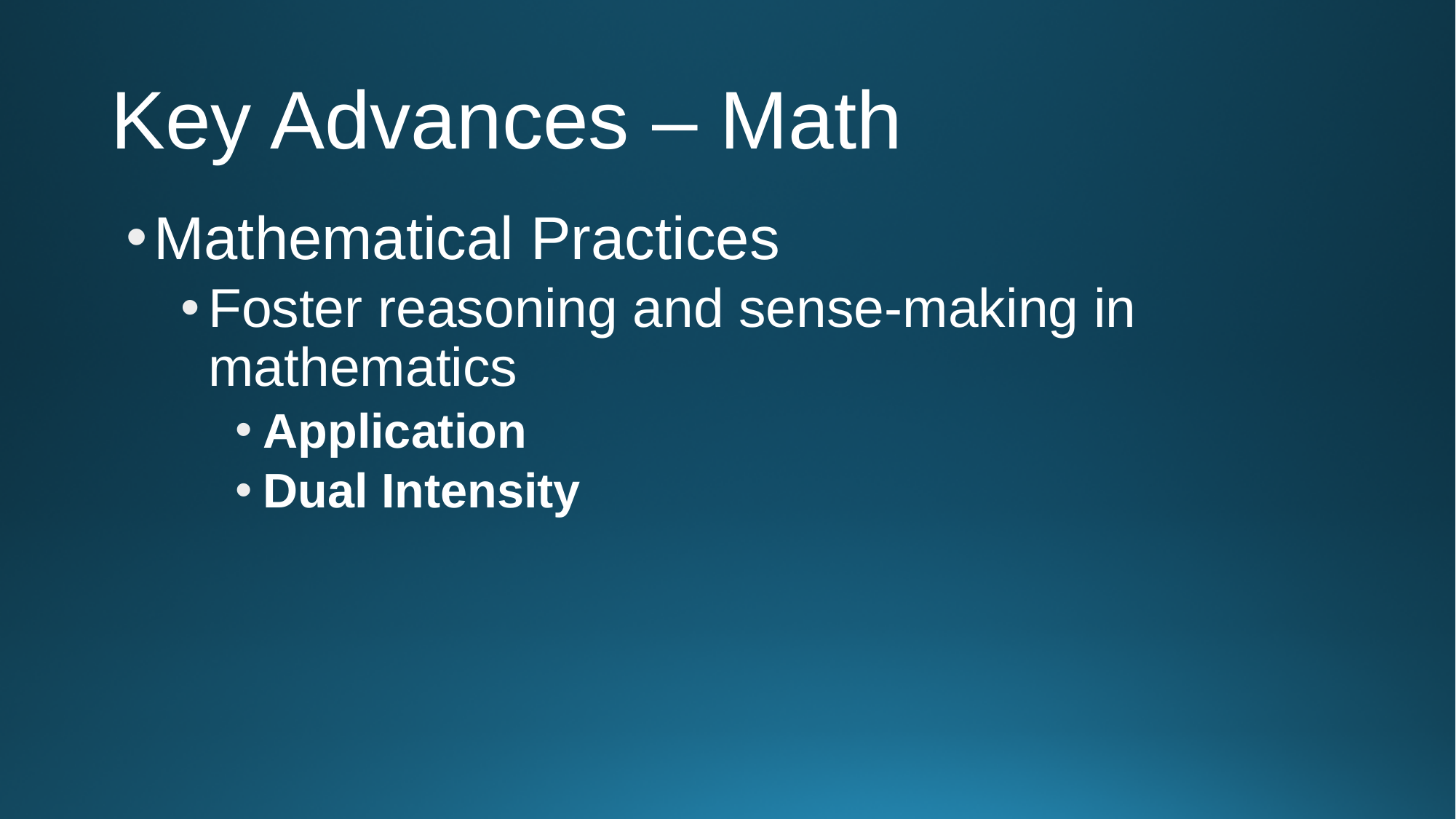

# Key Advances – Math
Mathematical Practices
Foster reasoning and sense-making in mathematics
Application
Dual Intensity